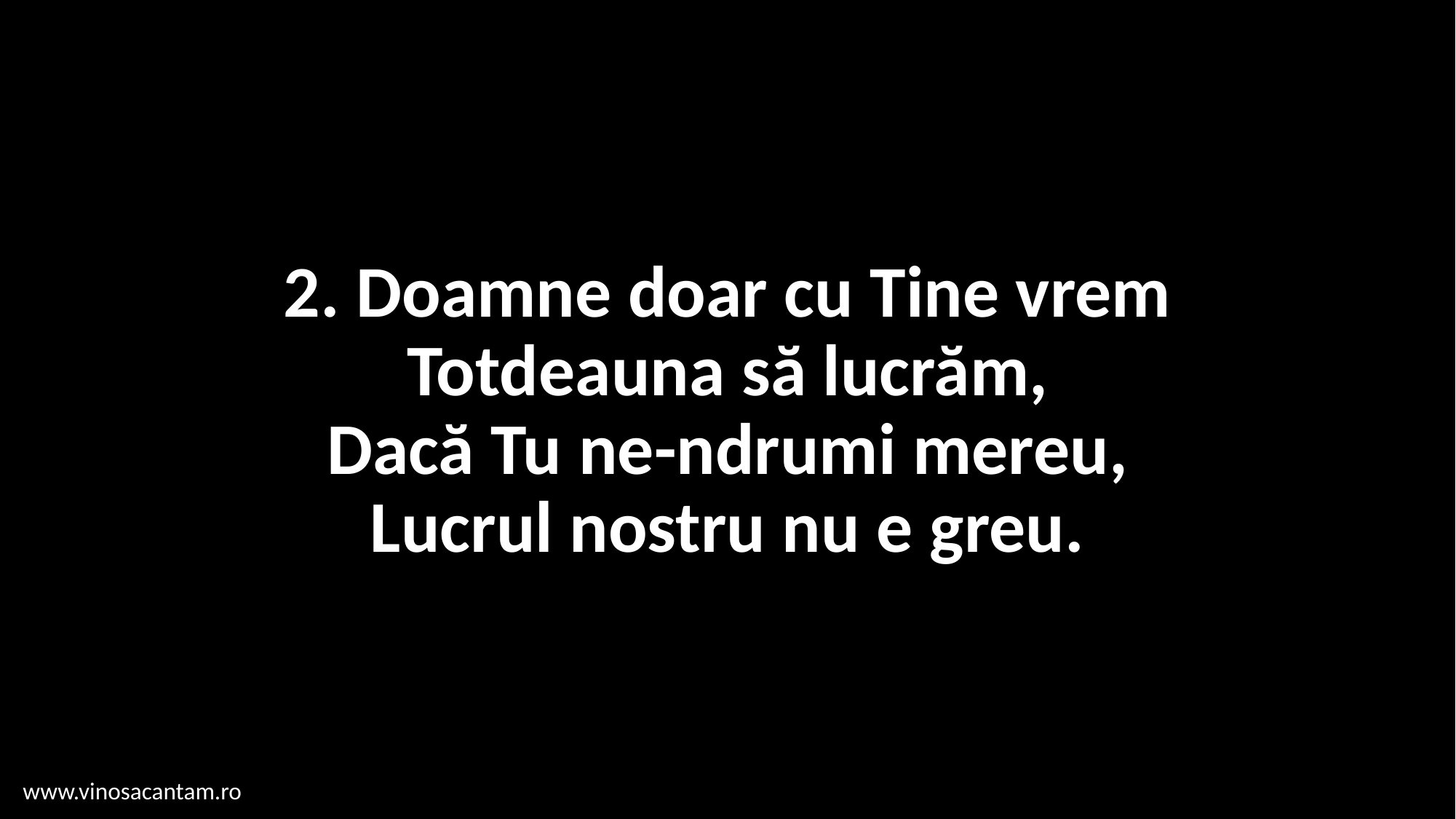

# 2. Doamne doar cu Tine vrem Totdeauna să lucrăm, Dacă Tu ne-ndrumi mereu, Lucrul nostru nu e greu.
www.vinosacantam.ro